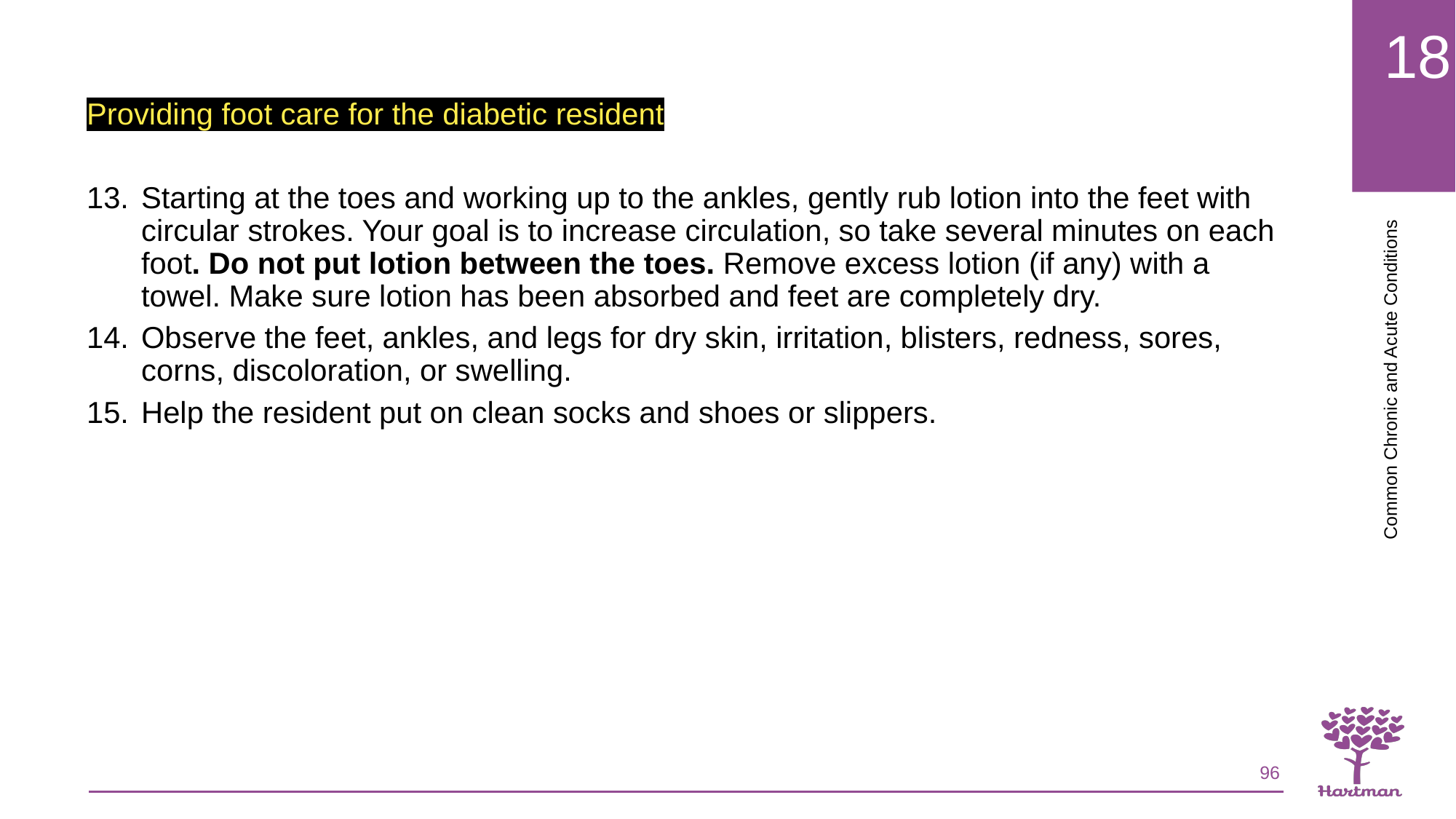

Providing foot care for the diabetic resident

Starting at the toes and working up to the ankles, gently rub lotion into the feet with circular strokes. Your goal is to increase circulation, so take several minutes on each foot. Do not put lotion between the toes. Remove excess lotion (if any) with a towel. Make sure lotion has been absorbed and feet are completely dry.
Observe the feet, ankles, and legs for dry skin, irritation, blisters, redness, sores, corns, discoloration, or swelling.
Help the resident put on clean socks and shoes or slippers.

96